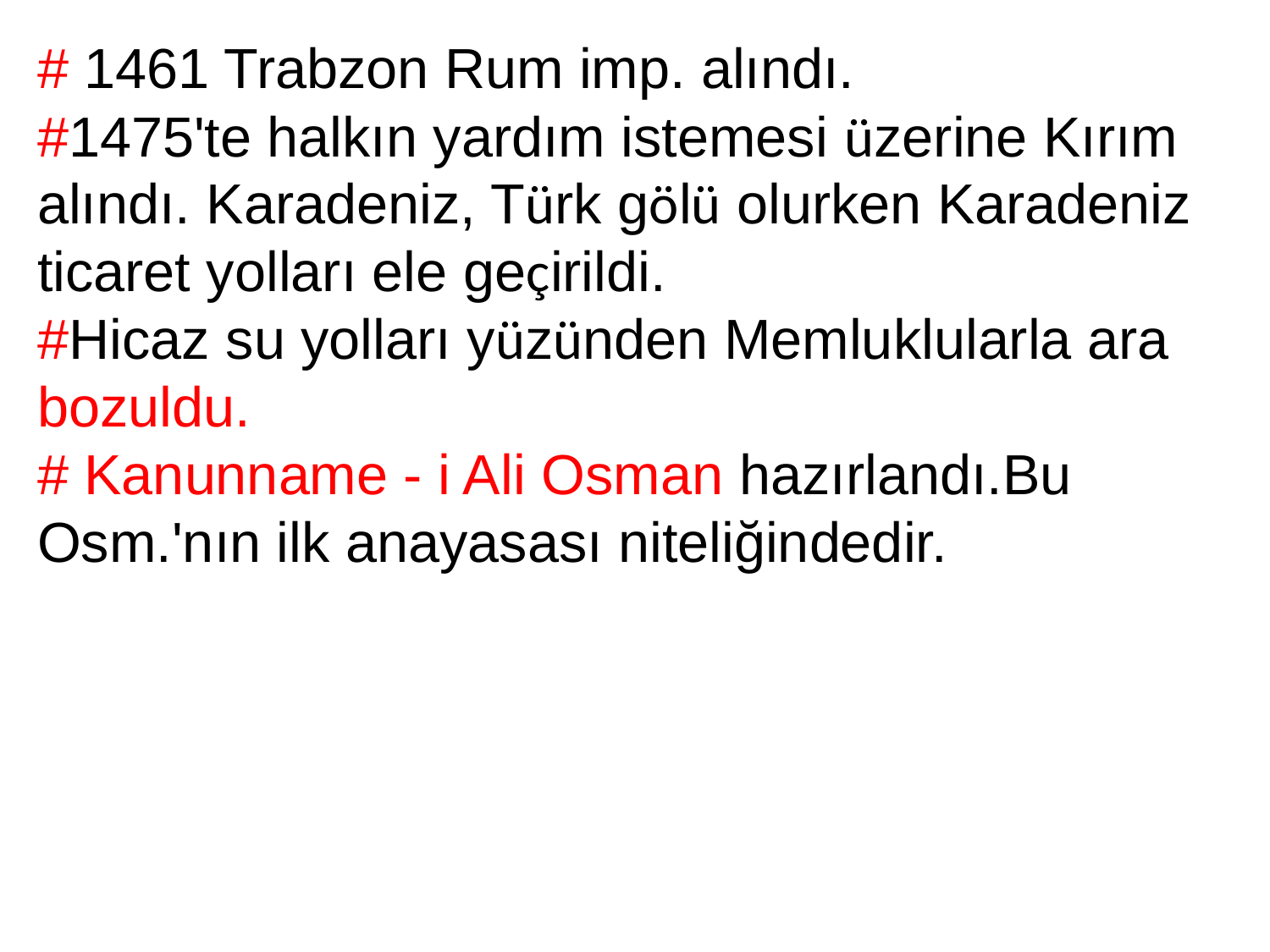

# 1461 Trabzon Rum imp. alındı.
#1475'te halkın yardım istemesi üzerine Kırım alındı. Karadeniz, Türk gölü olurken Karadeniz ticaret yolları ele geçirildi.
#Hicaz su yolları yüzünden Memluklularla ara bozuldu.
# Kanunname - i Ali Osman hazırlandı.Bu Osm.'nın ilk anayasası niteliğindedir.